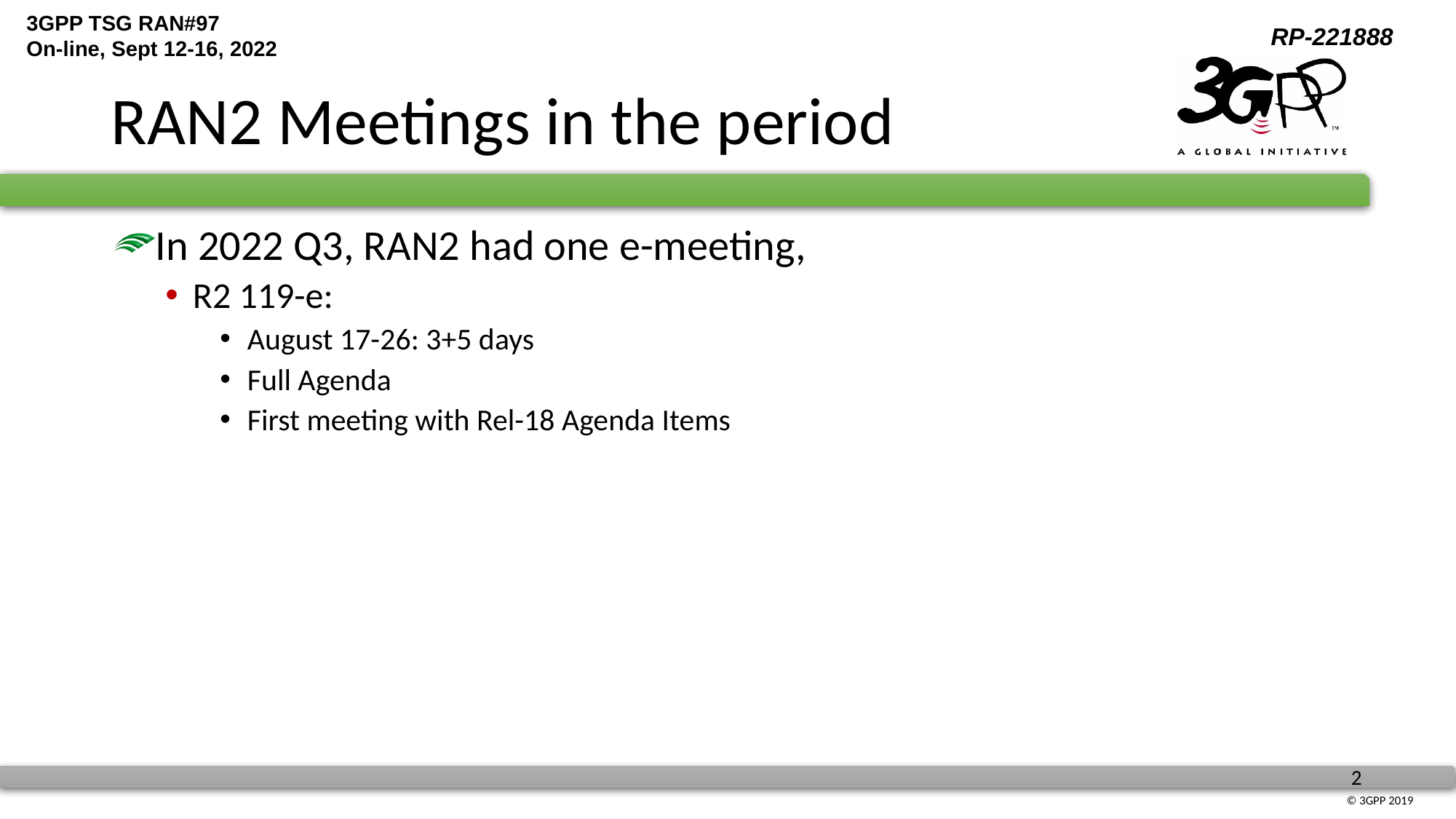

# RAN2 Meetings in the period
In 2022 Q3, RAN2 had one e-meeting,
R2 119-e:
August 17-26: 3+5 days
Full Agenda
First meeting with Rel-18 Agenda Items